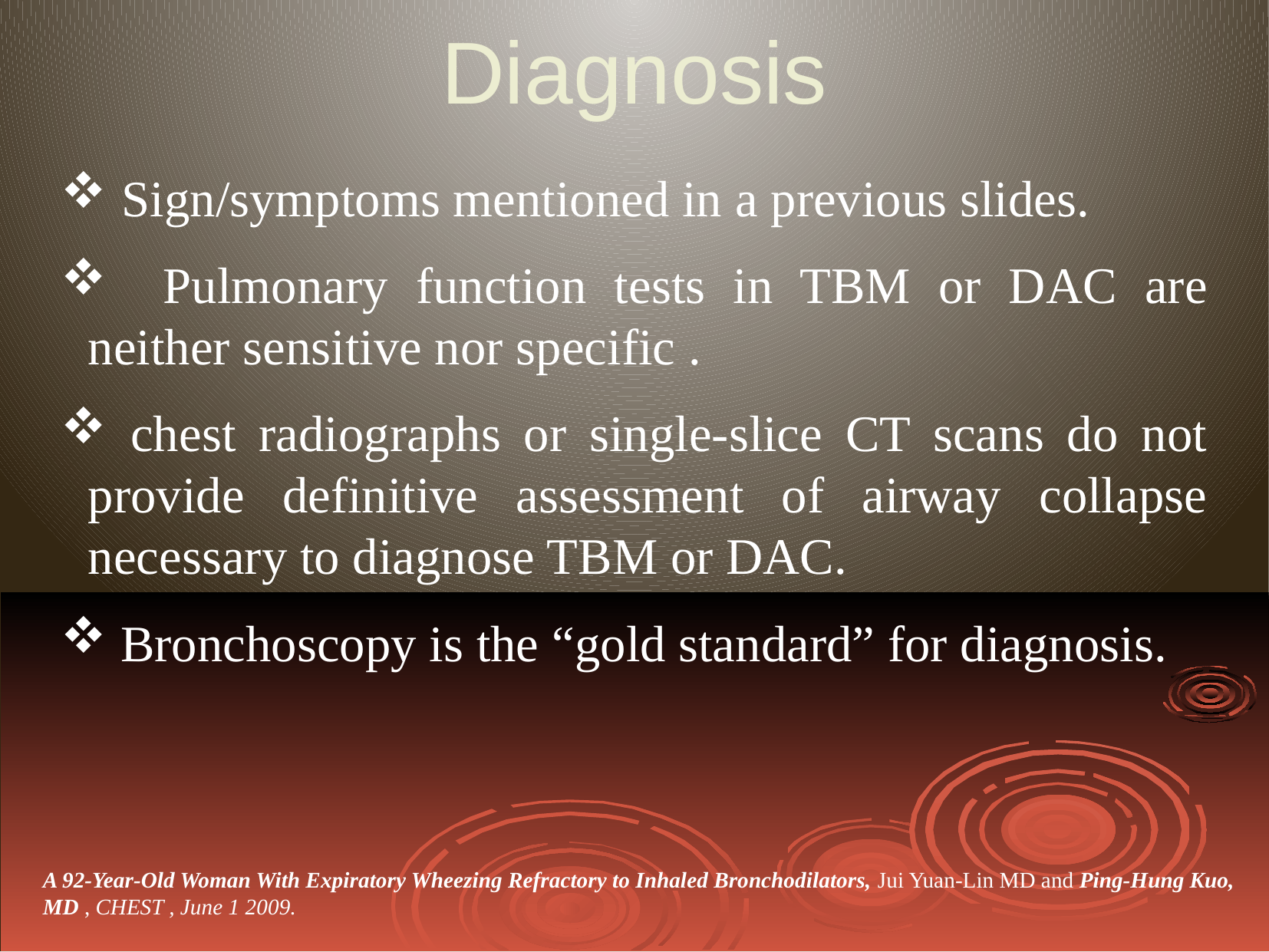

# Diagnosis
 Sign/symptoms mentioned in a previous slides.
  Pulmonary function tests in TBM or DAC are neither sensitive nor specific .
 chest radiographs or single-slice CT scans do not provide definitive assessment of airway collapse necessary to diagnose TBM or DAC.
 Bronchoscopy is the “gold standard” for diagnosis.

A 92-Year-Old Woman With Expiratory Wheezing Refractory to Inhaled Bronchodilators, Jui Yuan-Lin MD and Ping-Hung Kuo,
MD , CHEST , June 1 2009.